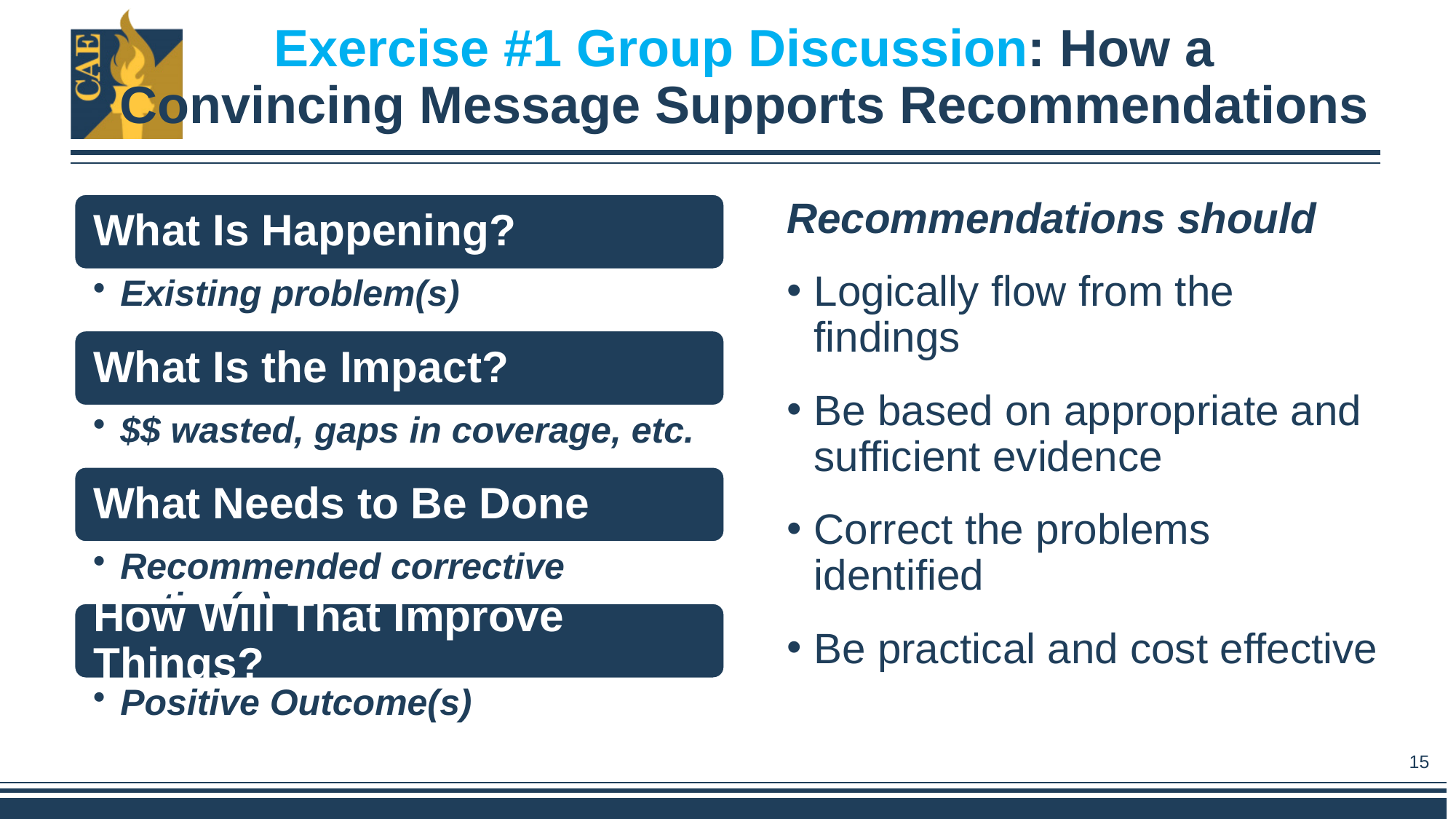

# Exercise #1 Group Discussion: How a Convincing Message Supports Recommendations
What Is Happening?
Existing problem(s)
What Is the Impact?
$$ wasted, gaps in coverage, etc.
What Needs to Be Done
Recommended corrective action(s)
How Will That Improve Things?
Positive Outcome(s)
Recommendations should
Logically flow from the findings
Be based on appropriate and sufficient evidence
Correct the problems identified
Be practical and cost effective

15